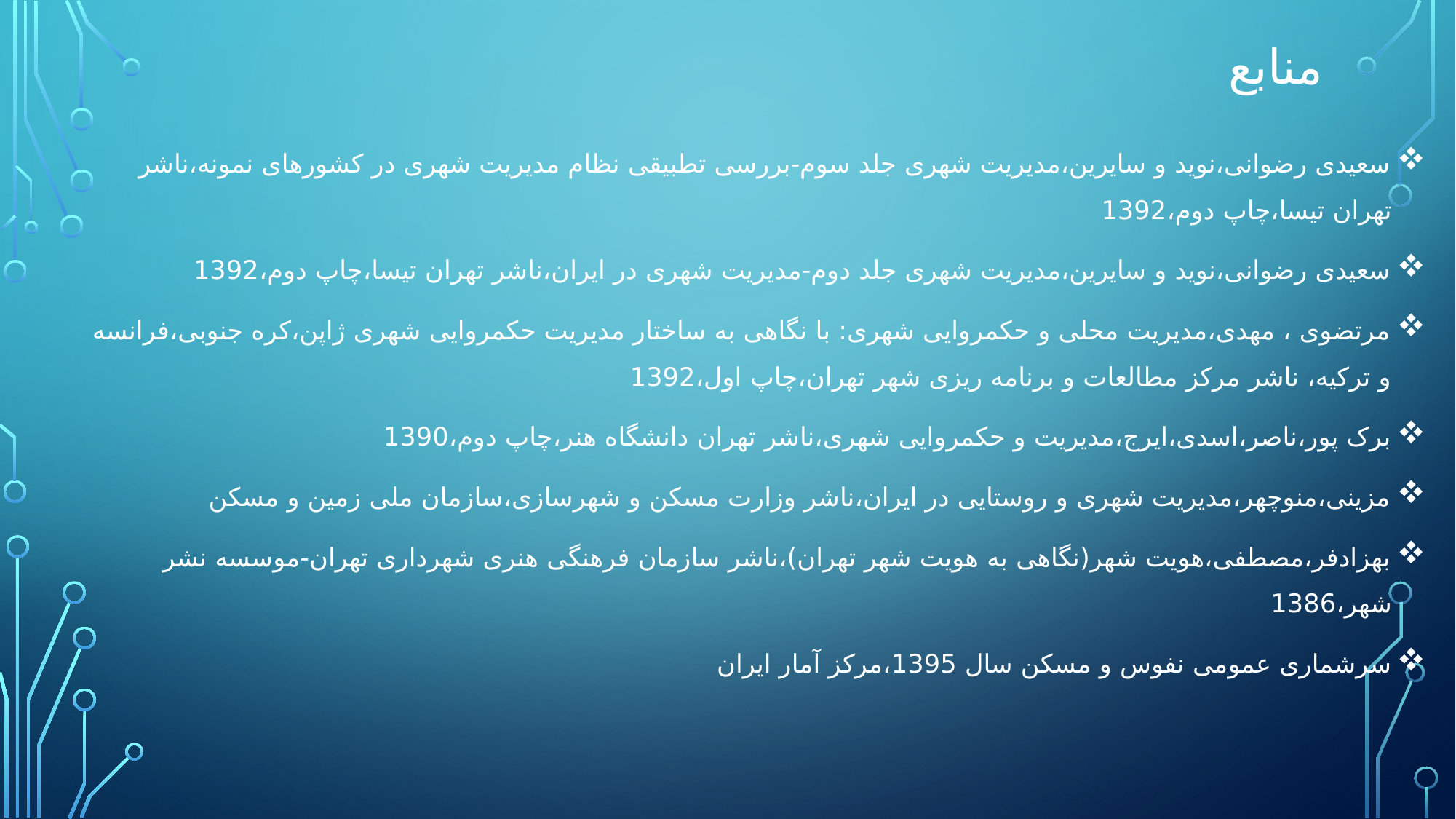

# منابع
سعیدی رضوانی،نوید و سایرین،مدیریت شهری جلد سوم-بررسی تطبیقی نظام مدیریت شهری در کشورهای نمونه،ناشر تهران تیسا،چاپ دوم،1392
سعیدی رضوانی،نوید و سایرین،مدیریت شهری جلد دوم-مدیریت شهری در ایران،ناشر تهران تیسا،چاپ دوم،1392
مرتضوی ، مهدی،مدیریت محلی و حکمروایی شهری: با نگاهی به ساختار مدیریت حکمروایی شهری ژاپن،کره جنوبی،فرانسه و ترکیه، ناشر مرکز مطالعات و برنامه ریزی شهر تهران،چاپ اول،1392
برک پور،ناصر،اسدی،ایرج،مدیریت و حکمروایی شهری،ناشر تهران دانشگاه هنر،چاپ دوم،1390
مزینی،منوچهر،مدیریت شهری و روستایی در ایران،ناشر وزارت مسکن و شهرسازی،سازمان ملی زمین و مسکن
بهزادفر،مصطفی،هویت شهر(نگاهی به هویت شهر تهران)،ناشر سازمان فرهنگی هنری شهرداری تهران-موسسه نشر شهر،1386
سرشماری عمومی نفوس و مسکن سال 1395،مرکز آمار ایران